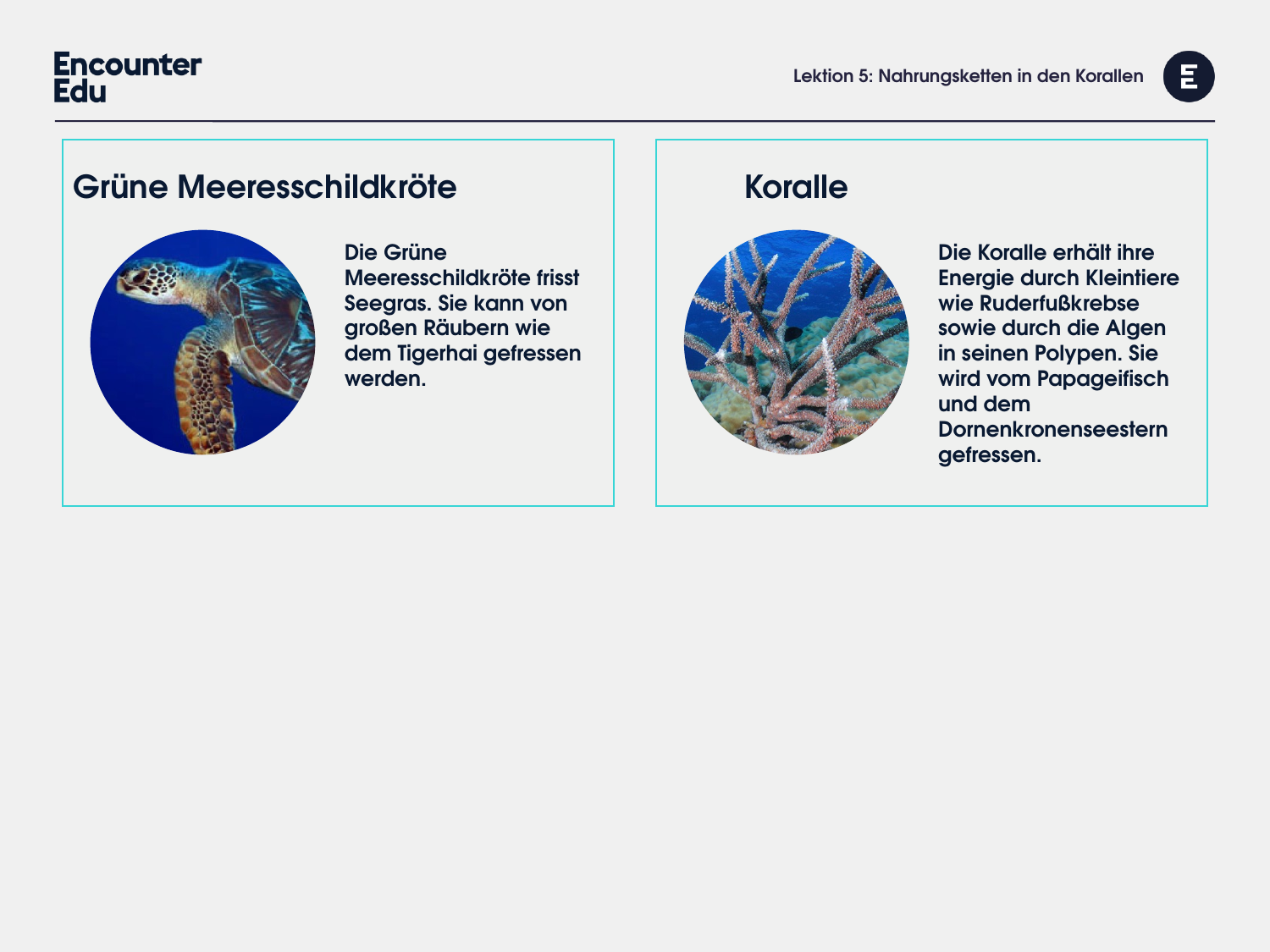

# Lektion 5: Nahrungsketten in den Korallen

Grüne Meeresschildkröte
Koralle

Die Grüne Meeresschildkröte frisst Seegras. Sie kann von großen Räubern wie dem Tigerhai gefressen werden.
Die Koralle erhält ihre Energie durch Kleintiere wie Ruderfußkrebse sowie durch die Algen in seinen Polypen. Sie wird vom Papageifisch und dem Dornenkronenseestern gefressen.